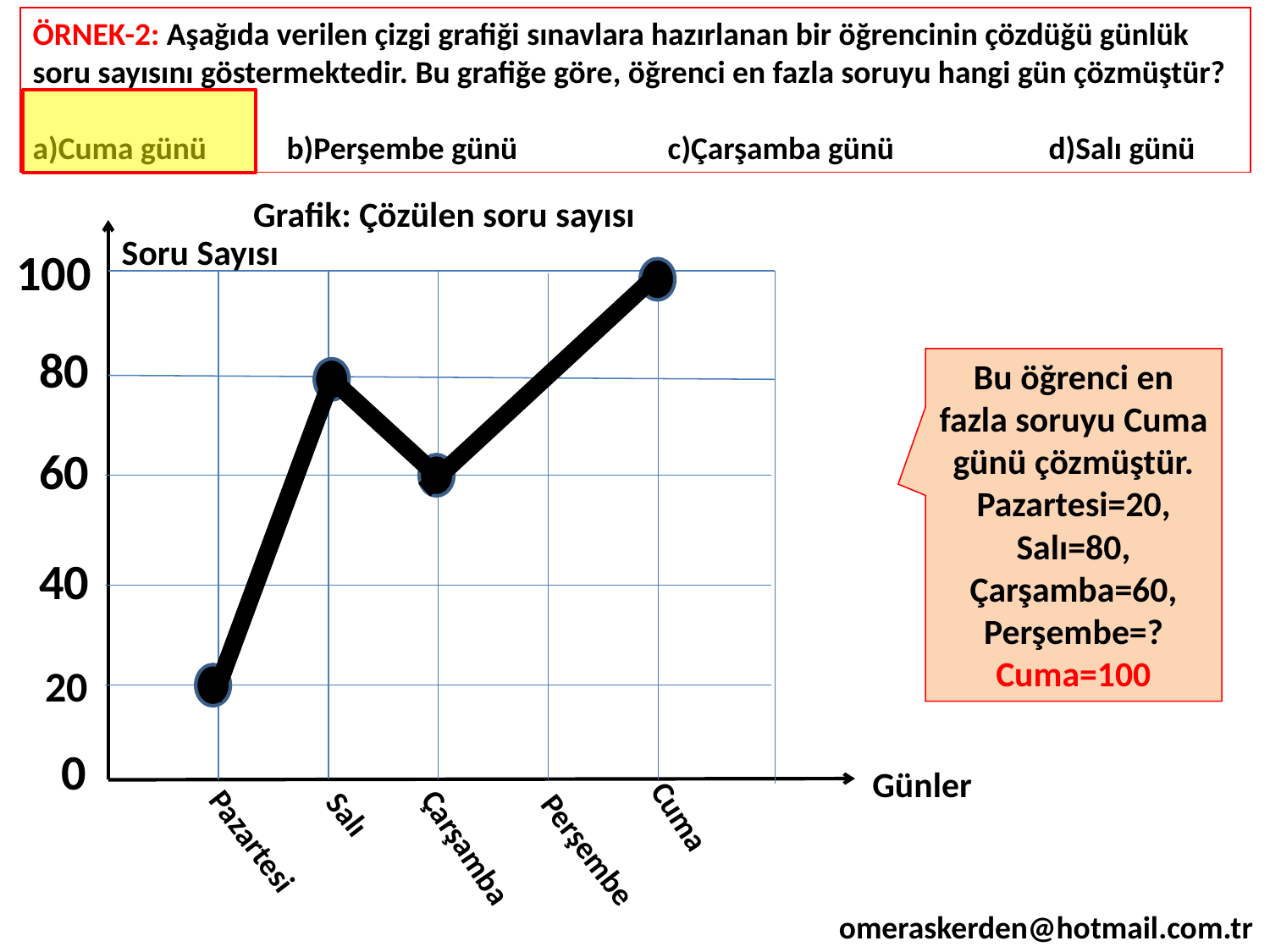

ÖRNEK-2: Aşağıda verilen çizgi grafiği sınavlara hazırlanan bir öğrencinin çözdüğü günlük soru sayısını göstermektedir. Bu grafiğe göre, öğrenci en fazla soruyu hangi gün çözmüştür?

a)Cuma günü      	b)Perşembe günü      	c)Çarşamba günü     	d)Salı günü

Grafik: Çözülen soru sayısı
Soru Sayısı
100

  80

  60

  40

   20

    0

Bu öğrenci en fazla soruyu Cuma günü çözmüştür.
Pazartesi=20,
Salı=80,
Çarşamba=60,
Perşembe=?
Cuma=100

Günler
Salı
Cuma
Pazartesi
Çarşamba
Perşembe
omeraskerden@hotmail.com.tr